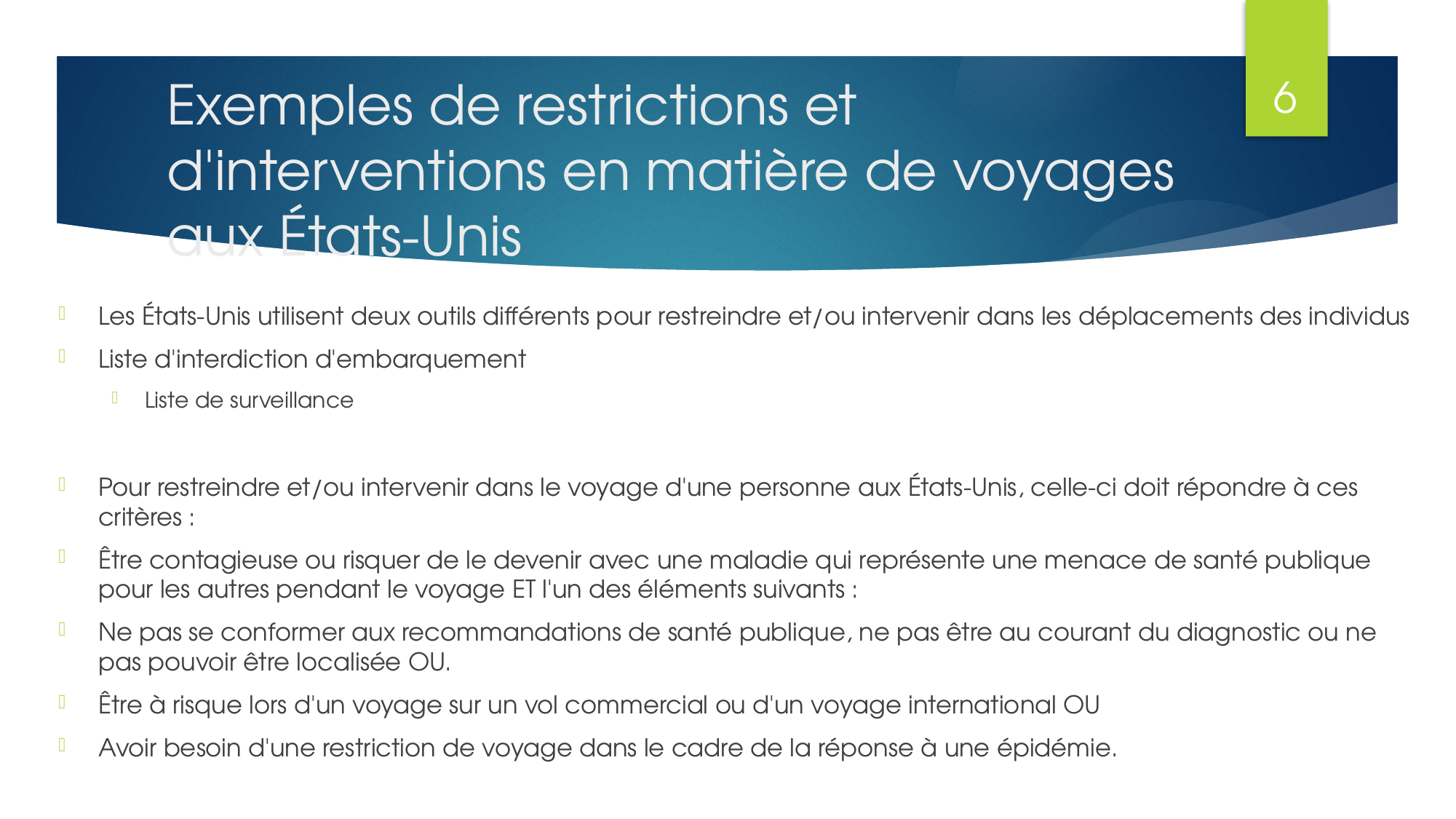

Exemples de restrictions et d'interventions en matière de voyages aux États-Unis
6
Les États-Unis utilisent deux outils différents pour restreindre et/ou intervenir dans les déplacements des individus
Liste d'interdiction d'embarquement
Liste de surveillance

Pour restreindre et/ou intervenir dans le voyage d'une personne aux États-Unis, celle-ci doit répondre à ces critères :
Être contagieuse ou risquer de le devenir avec une maladie qui représente une menace de santé publique pour les autres pendant le voyage ET l'un des éléments suivants :
Ne pas se conformer aux recommandations de santé publique, ne pas être au courant du diagnostic ou ne pas pouvoir être localisée OU.
Être à risque lors d'un voyage sur un vol commercial ou d'un voyage international OU
Avoir besoin d'une restriction de voyage dans le cadre de la réponse à une épidémie.